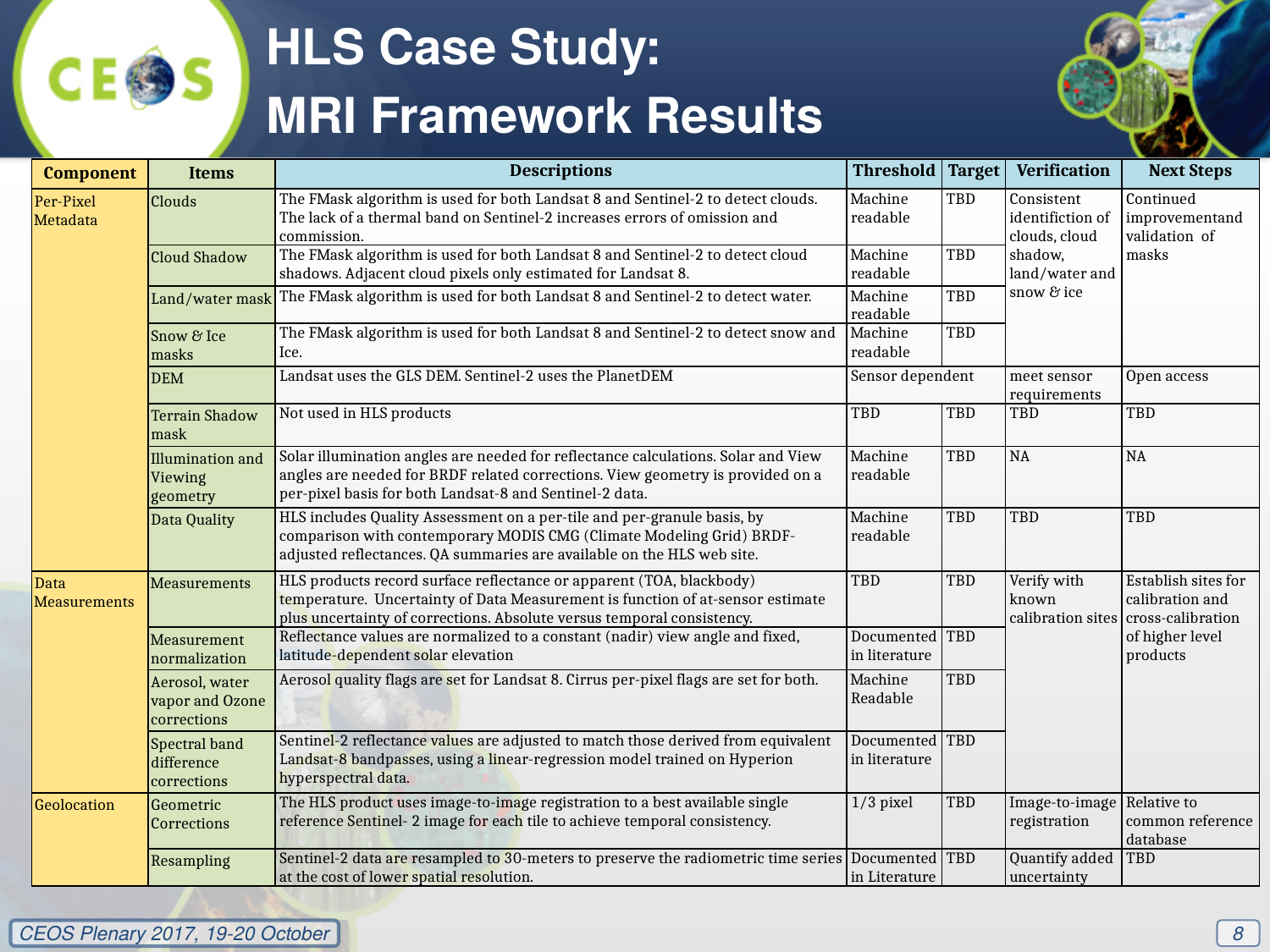

HLS Case Study:
MRI Framework Results
| Component | Items | Descriptions | Threshold | Target | Verification | Next Steps |
| --- | --- | --- | --- | --- | --- | --- |
| Per-Pixel Metadata | Clouds | The FMask algorithm is used for both Landsat 8 and Sentinel-2 to detect clouds. The lack of a thermal band on Sentinel-2 increases errors of omission and commission. | Machine readable | TBD | Consistent identifiction of clouds, cloud shadow, land/water and snow & ice | Continued improvementand validation of masks |
|  | Cloud Shadow | The FMask algorithm is used for both Landsat 8 and Sentinel-2 to detect cloud shadows. Adjacent cloud pixels only estimated for Landsat 8. | Machine readable | TBD |  |  |
|  | Land/water mask | The FMask algorithm is used for both Landsat 8 and Sentinel-2 to detect water. | Machine readable | TBD |  |  |
|  | Snow & Ice masks | The FMask algorithm is used for both Landsat 8 and Sentinel-2 to detect snow and Ice. | Machine readable | TBD |  |  |
|  | DEM | Landsat uses the GLS DEM. Sentinel-2 uses the PlanetDEM | Sensor dependent |  | meet sensor requirements | Open access |
|  | Terrain Shadow mask | Not used in HLS products | TBD | TBD | TBD | TBD |
|  | Illumination and Viewing geometry | Solar illumination angles are needed for reflectance calculations. Solar and View angles are needed for BRDF related corrections. View geometry is provided on a per-pixel basis for both Landsat-8 and Sentinel-2 data. | Machine readable | TBD | NA | NA |
|  | Data Quality | HLS includes Quality Assessment on a per-tile and per-granule basis, by comparison with contemporary MODIS CMG (Climate Modeling Grid) BRDF-adjusted reflectances. QA summaries are available on the HLS web site. | Machine readable | TBD | TBD | TBD |
| Data Measurements | Measurements | HLS products record surface reflectance or apparent (TOA, blackbody) temperature. Uncertainty of Data Measurement is function of at-sensor estimate plus uncertainty of corrections. Absolute versus temporal consistency. | TBD | TBD | Verify with known calibration sites | Establish sites for calibration and cross-calibration of higher level products |
|  | Measurement normalization | Reflectance values are normalized to a constant (nadir) view angle and fixed, latitude-dependent solar elevation | Documented in literature | TBD |  |  |
|  | Aerosol, water vapor and Ozone corrections | Aerosol quality flags are set for Landsat 8. Cirrus per-pixel flags are set for both. | Machine Readable | TBD |  |  |
|  | Spectral band difference corrections | Sentinel-2 reflectance values are adjusted to match those derived from equivalent Landsat-8 bandpasses, using a linear-regression model trained on Hyperion hyperspectral data. | Documented in literature | TBD |  |  |
| Geolocation | Geometric Corrections | The HLS product uses image-to-image registration to a best available single reference Sentinel- 2 image for each tile to achieve temporal consistency. | 1/3 pixel | TBD | Image-to-image registration | Relative to common reference database |
|  | Resampling | Sentinel-2 data are resampled to 30-meters to preserve the radiometric time series at the cost of lower spatial resolution. | Documented in Literature | TBD | Quantify added uncertainty | TBD |
8